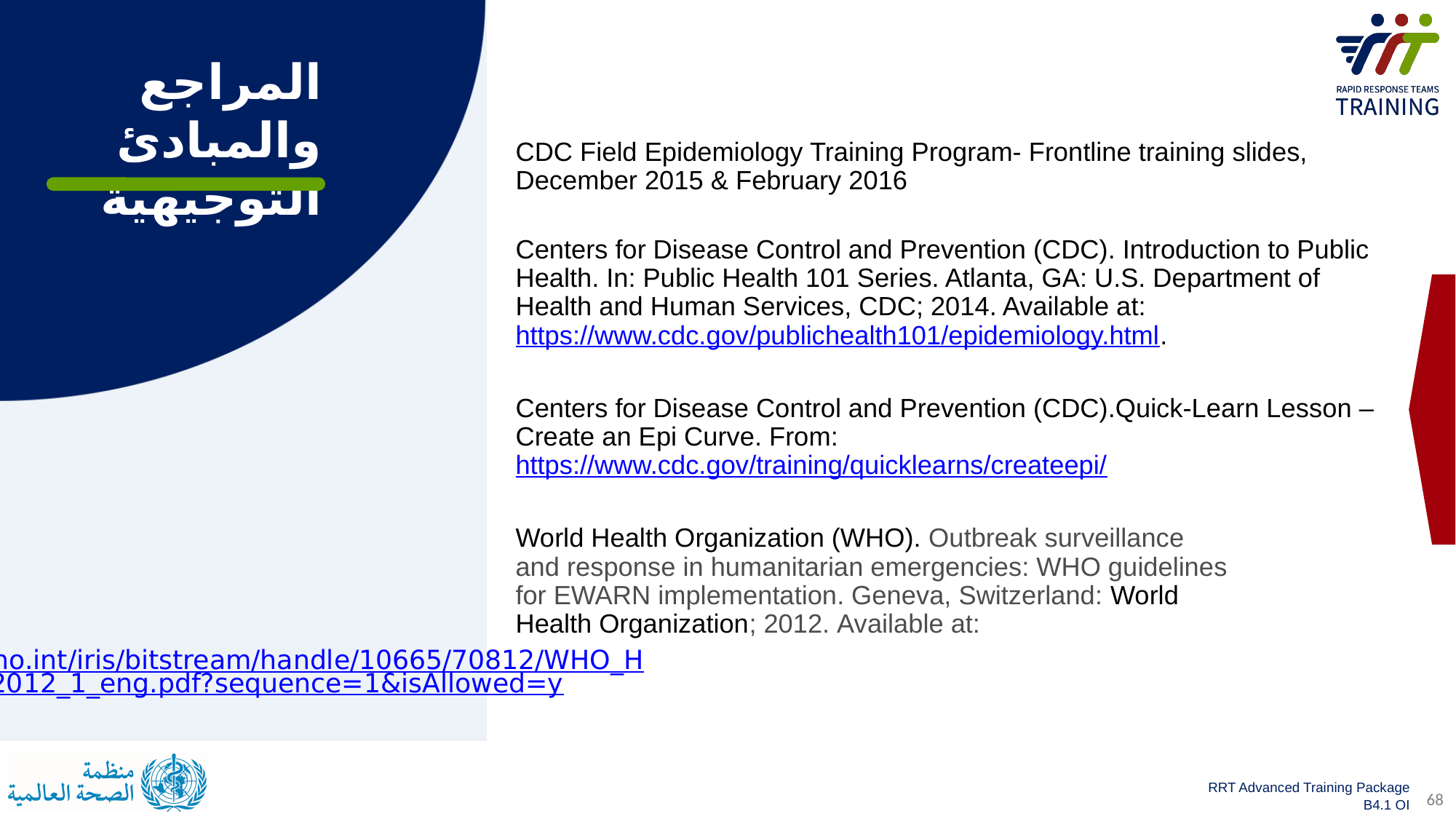

المراجع والمبادئ التوجيهية
CDC Field Epidemiology Training Program- Frontline training slides, December 2015 & February 2016

Centers for Disease Control and Prevention (CDC). Introduction to Public Health. In: Public Health 101 Series. Atlanta, GA: U.S. Department of Health and Human Services, CDC; 2014. Available at: https://www.cdc.gov/publichealth101/epidemiology.html.

Centers for Disease Control and Prevention (CDC).Quick-Learn Lesson – Create an Epi Curve. From: https://www.cdc.gov/training/quicklearns/createepi/

World Health Organization (WHO). Outbreak surveillance and response in humanitarian emergencies: WHO guidelines for EWARN implementation. Geneva, Switzerland: World Health Organization; 2012. Available at:
https://apps.who.int/iris/bitstream/handle/10665/70812/WHO_HSE_GAR_DCE_2012_1_eng.pdf?sequence=1&isAllowed=y